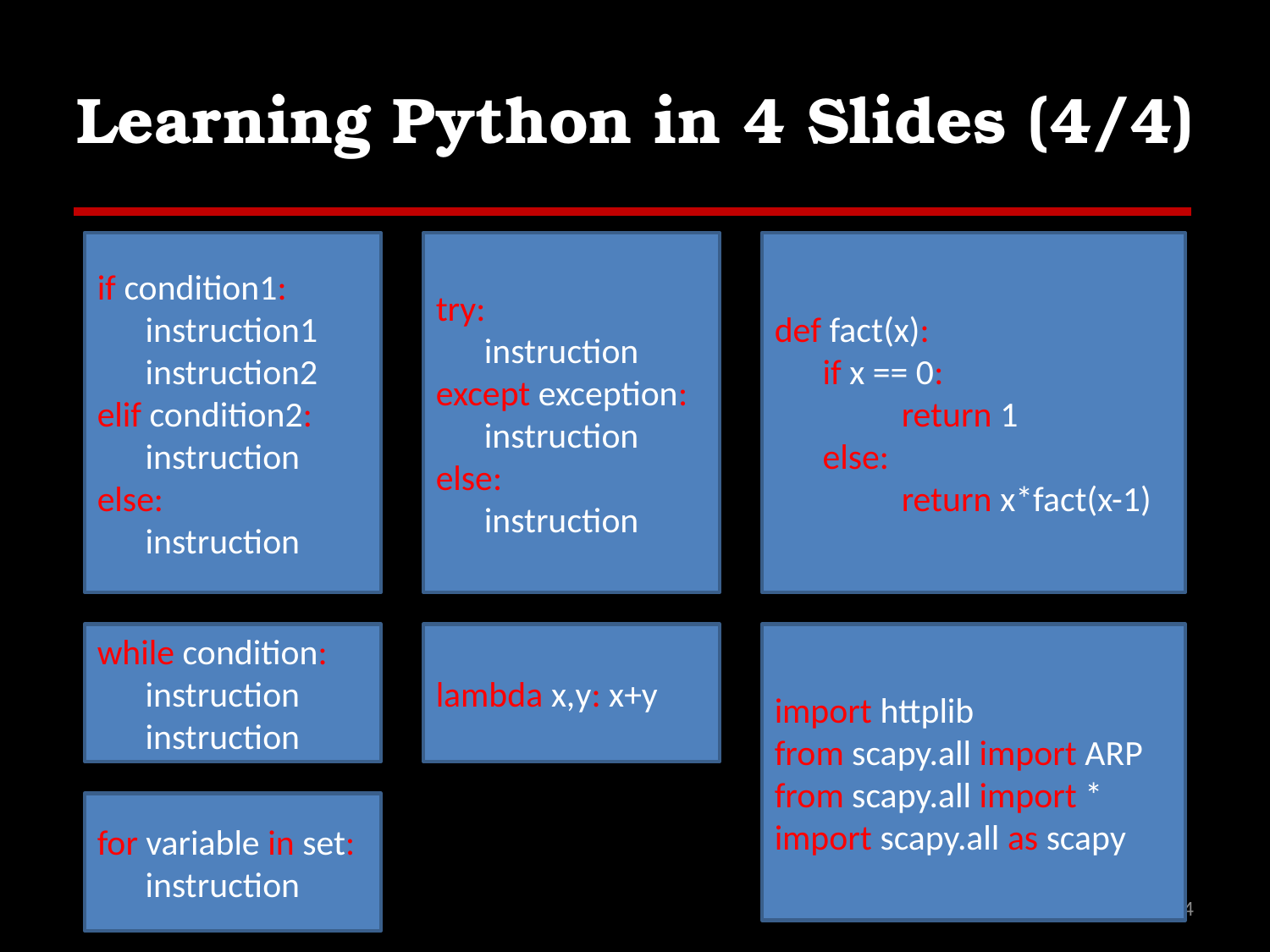

# Learning Python in 4 Slides (4/4)
if condition1:
      instruction1
      instruction2
elif condition2:
      instruction
else:
      instruction
try:
      instruction
except exception:
      instruction
else:
      instruction
def fact(x):
      if x == 0:
	return 1
      else:
	return x*fact(x-1)
while condition:
      instruction
      instruction
lambda x,y: x+y
import httplib
from scapy.all import ARP
from scapy.all import *
import scapy.all as scapy
for variable in set:
      instruction
24